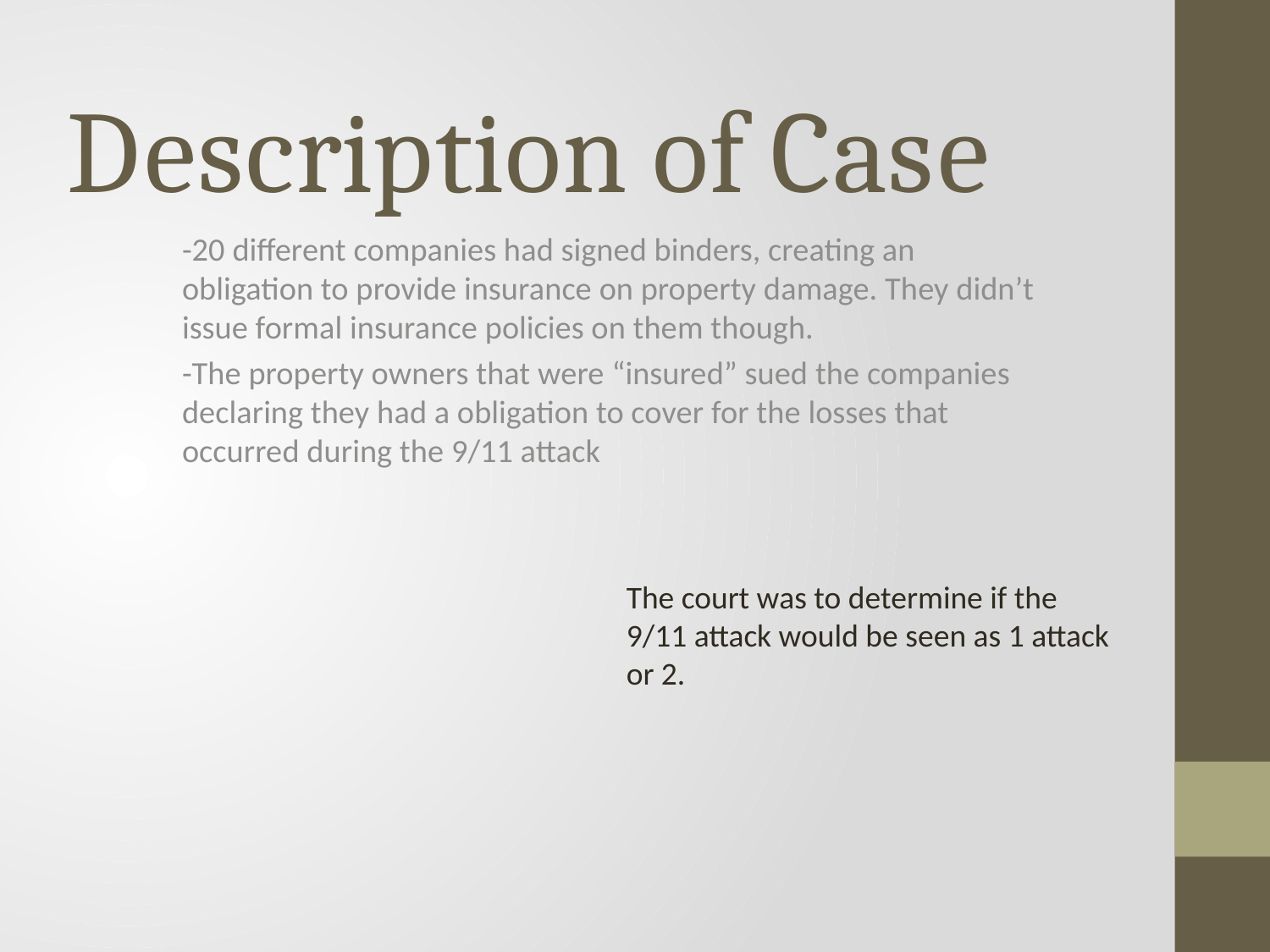

# Description of Case
-20 different companies had signed binders, creating an obligation to provide insurance on property damage. They didn’t issue formal insurance policies on them though.
-The property owners that were “insured” sued the companies declaring they had a obligation to cover for the losses that occurred during the 9/11 attack
The court was to determine if the 9/11 attack would be seen as 1 attack or 2.